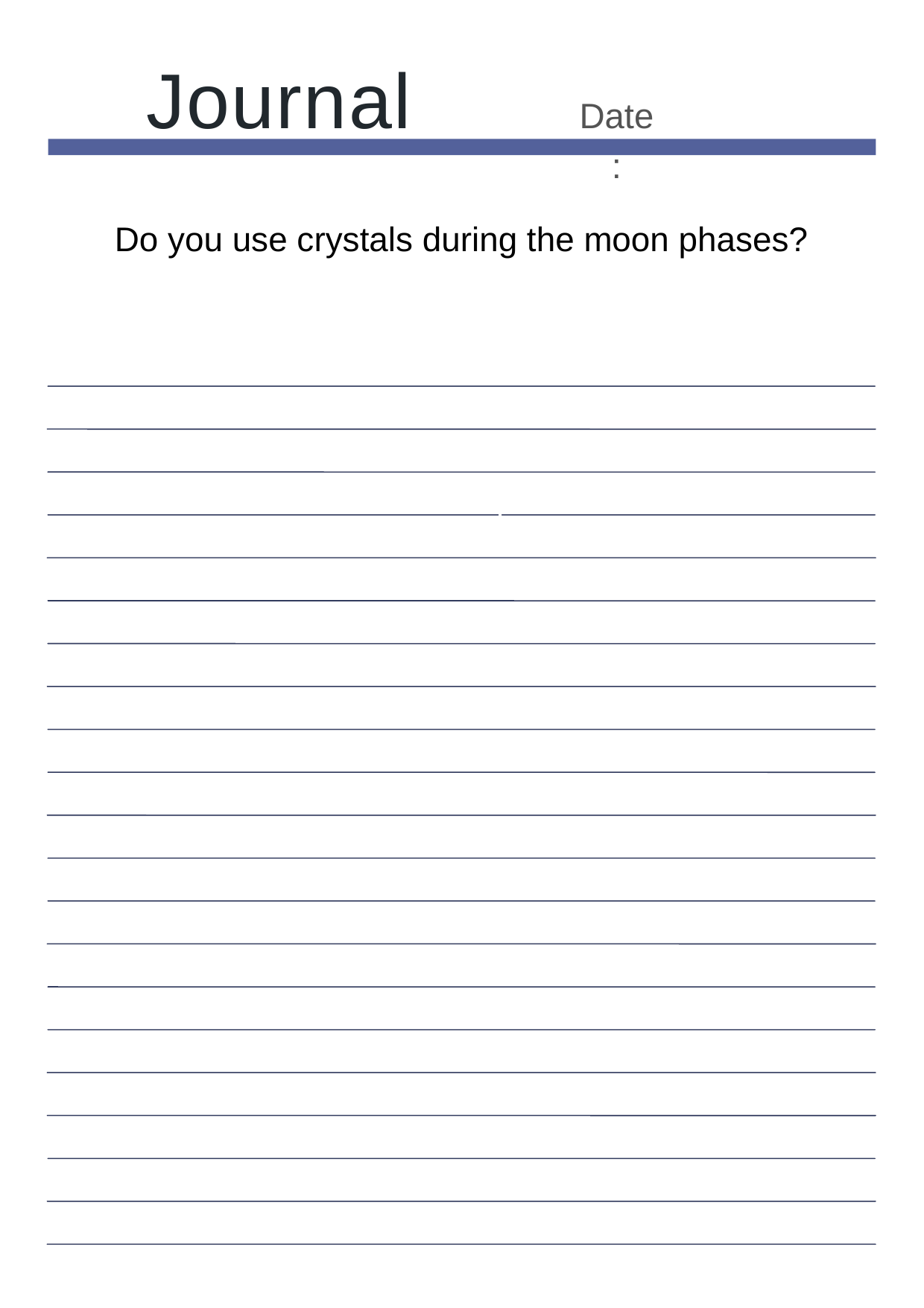

Journal
Date:

Do you use crystals during the moon phases?

Journal Prompt Here